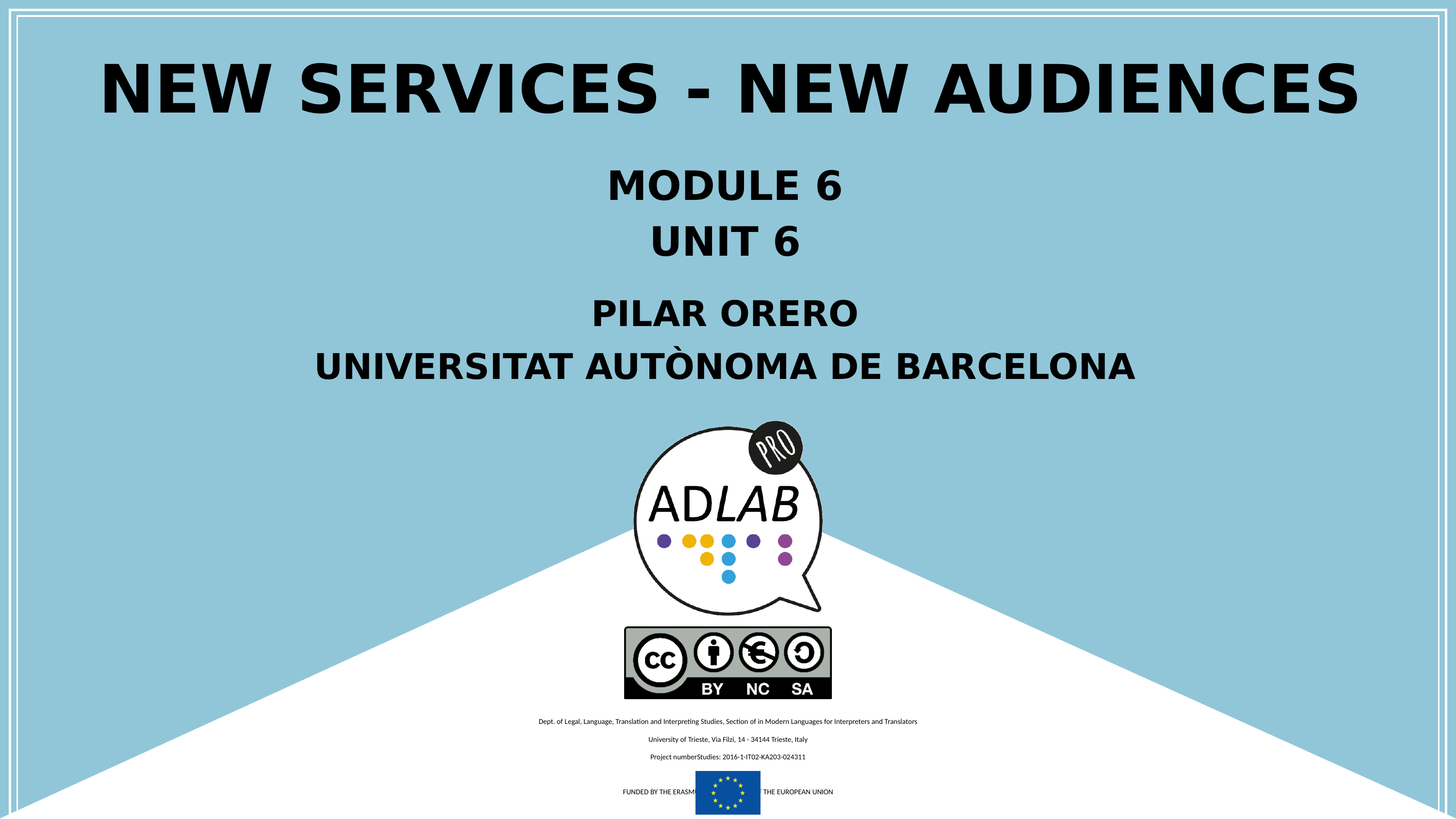

# NEW SERVICES - New audiences
Module 6
Unit 6
Pilar Orero
Universitat Autònoma de Barcelona